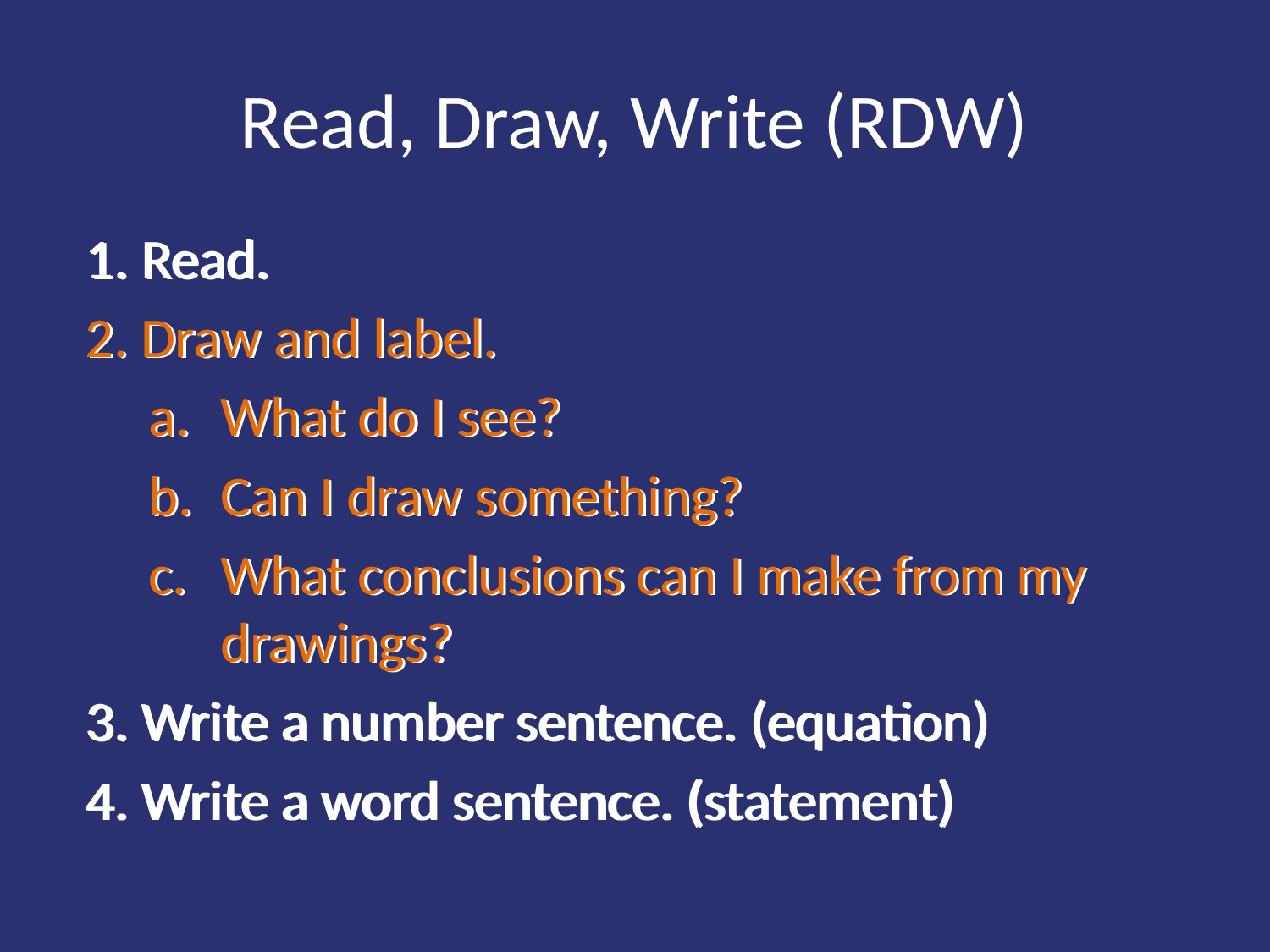

# Read, Draw, Write (RDW)
 Read.
 Draw and label.
What do I see?
Can I draw something?
What conclusions can I make from my drawings?
 Write a number sentence. (equation)
 Write a word sentence. (statement)

 Read.
 Draw and label.
What do I see?
Can I draw something?
What conclusions can I make from my drawings?
 Write a number sentence. (equation)
 Write a word sentence. (statement)